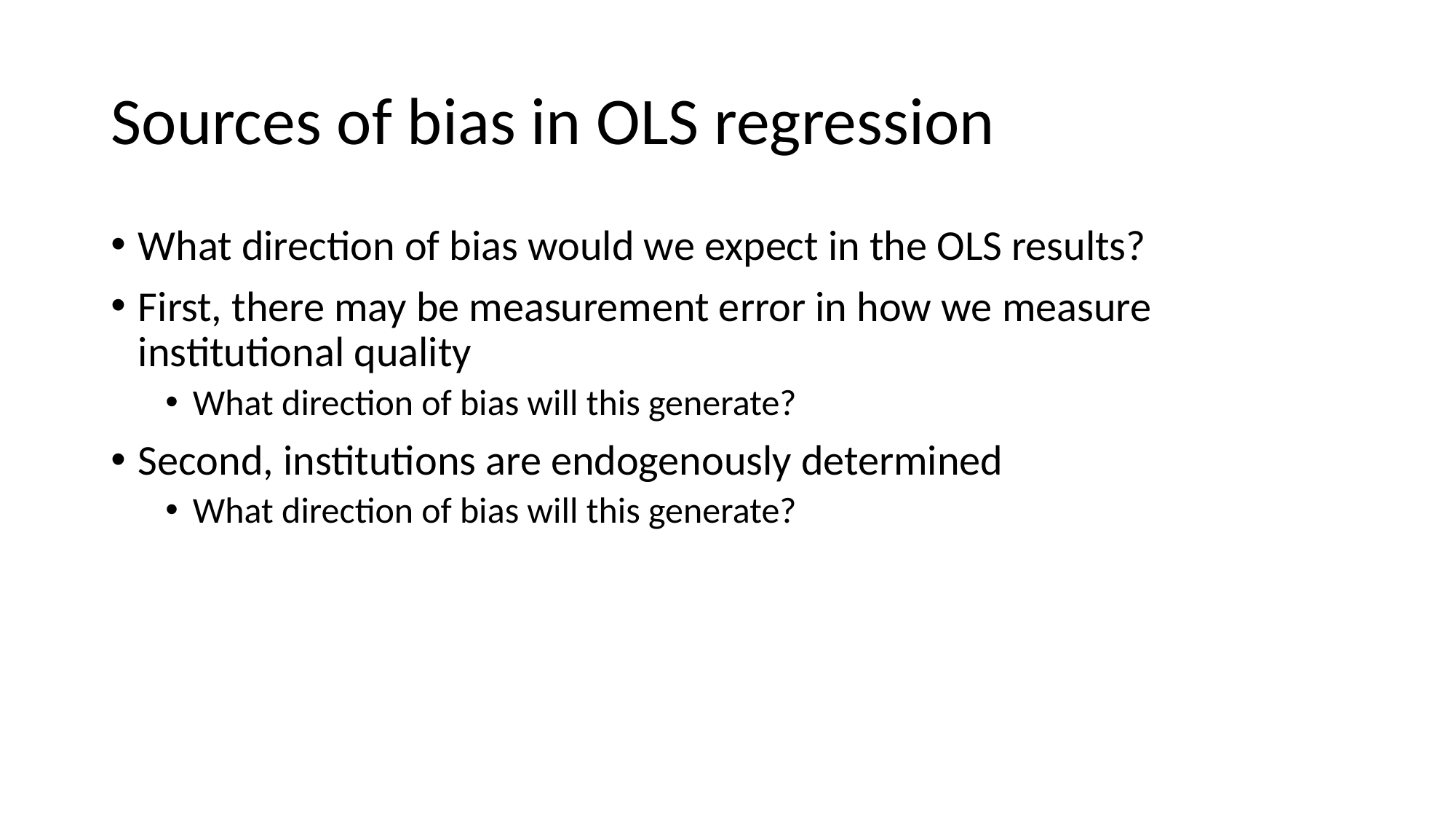

# Sources of bias in OLS regression
What direction of bias would we expect in the OLS results?
First, there may be measurement error in how we measure institutional quality
What direction of bias will this generate?
Second, institutions are endogenously determined
What direction of bias will this generate?